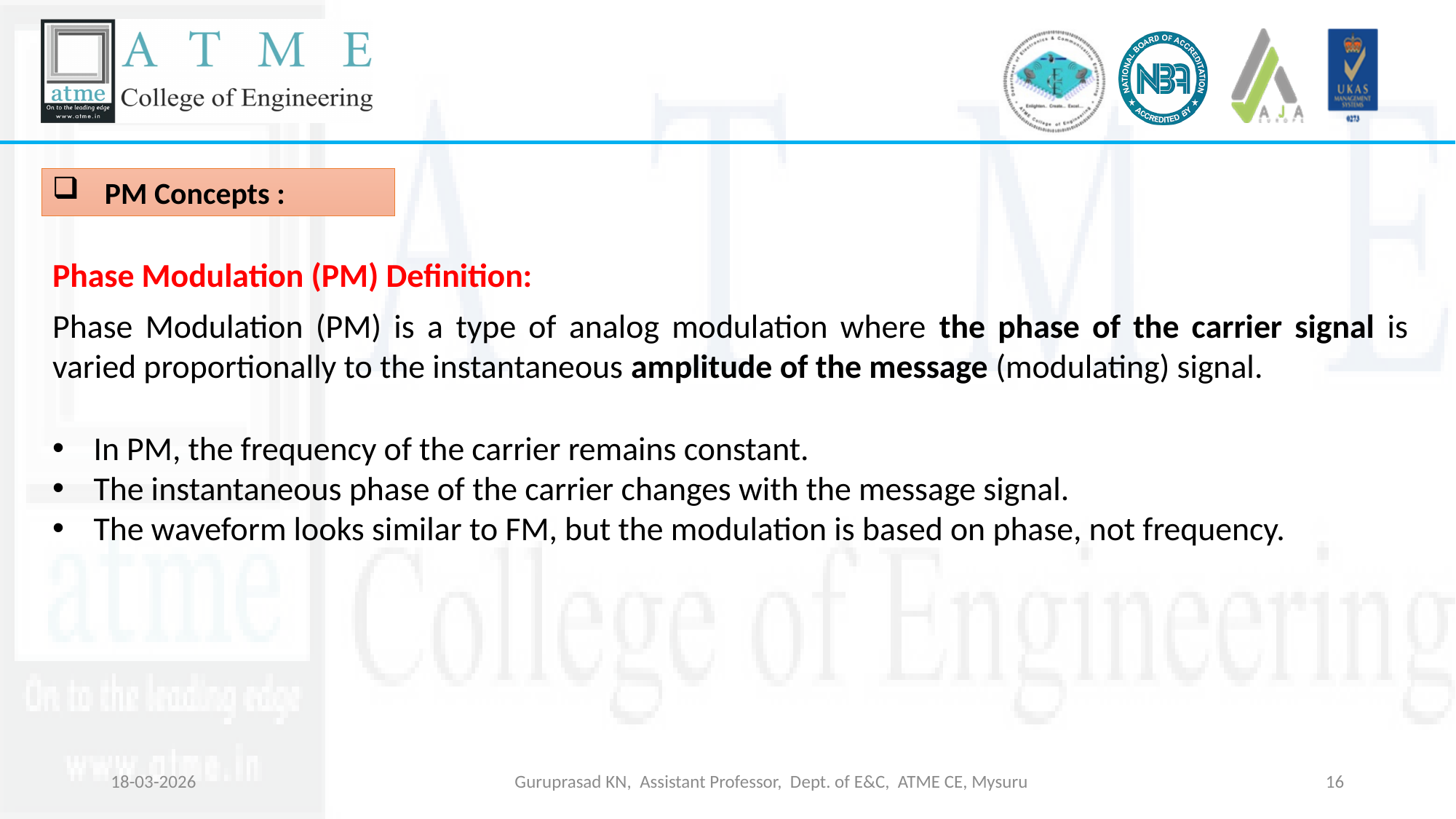

PM Concepts :
Phase Modulation (PM) Definition:

Phase Modulation (PM) is a type of analog modulation where the phase of the carrier signal is varied proportionally to the instantaneous amplitude of the message (modulating) signal.
In PM, the frequency of the carrier remains constant.
The instantaneous phase of the carrier changes with the message signal.
The waveform looks similar to FM, but the modulation is based on phase, not frequency.
18-03-2026
Guruprasad KN,  Assistant Professor,  Dept. of E&C,  ATME CE, Mysuru
16